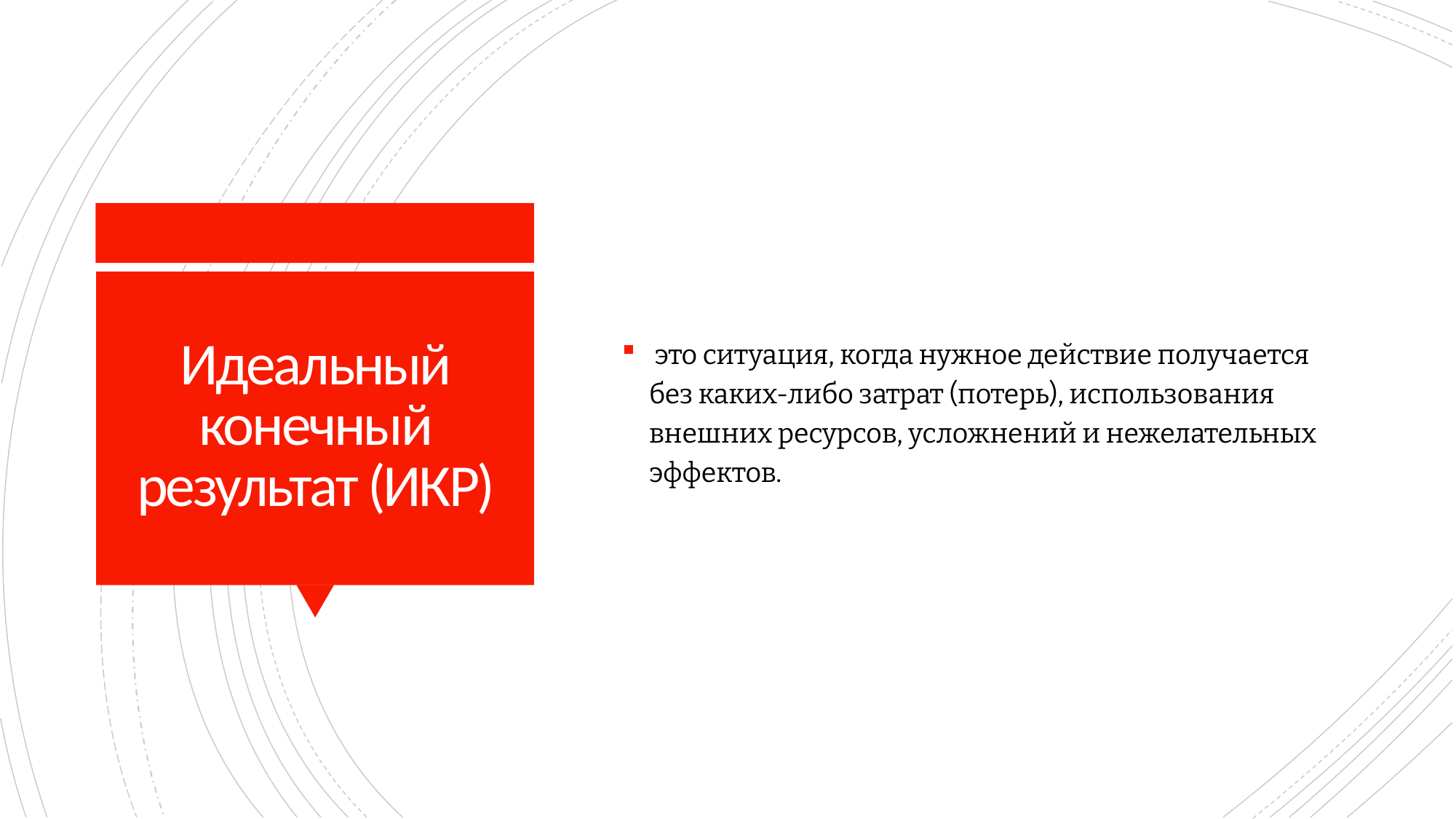

это ситуация, когда нужное действие получается без каких-либо затрат (потерь), использования внешних ресурсов, усложнений и нежелательных эффектов.
# Идеальный конечный результат (ИКР)